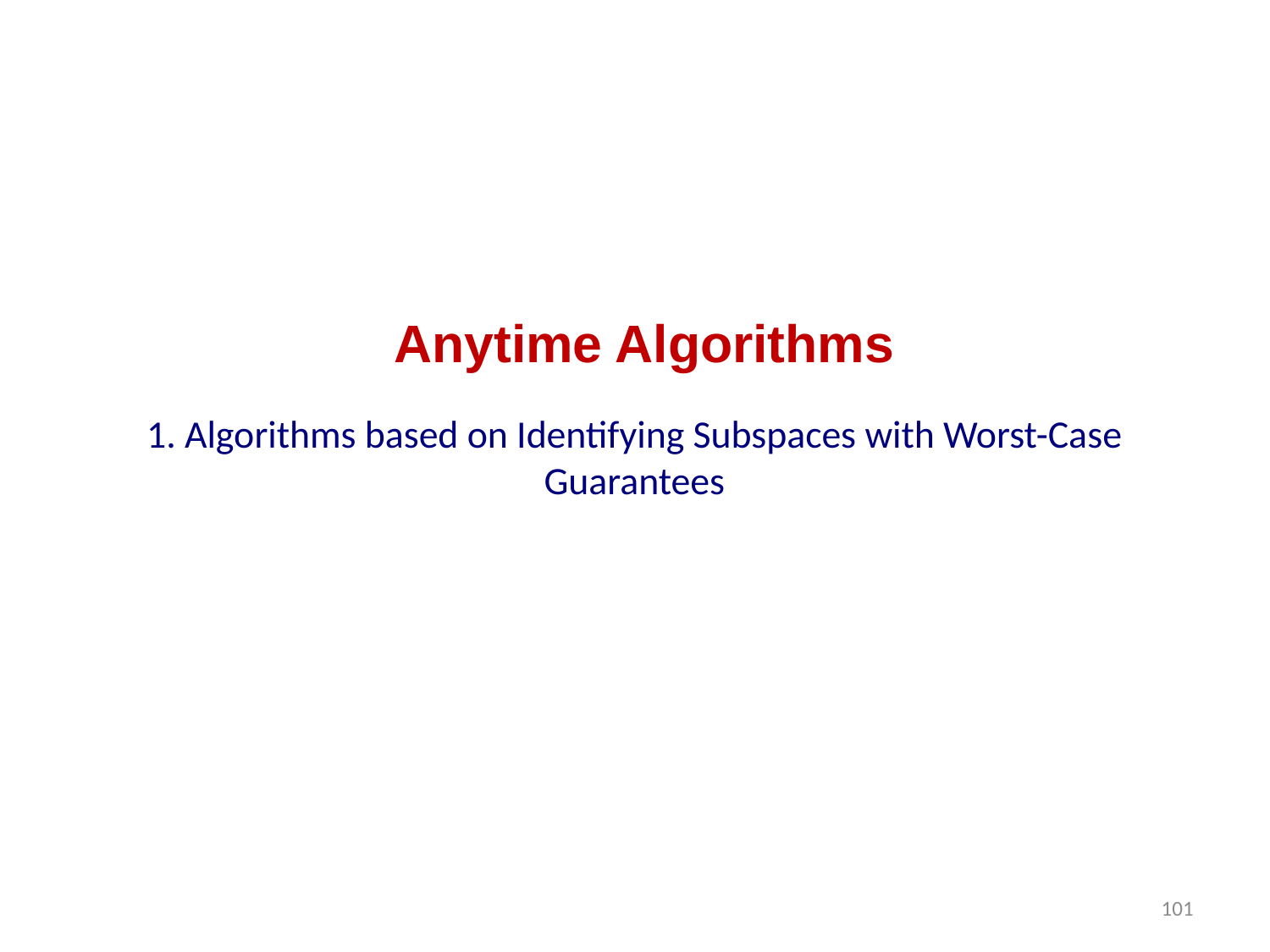

Anytime Algorithms
1. Algorithms based on Identifying Subspaces with Worst-Case Guarantees
101